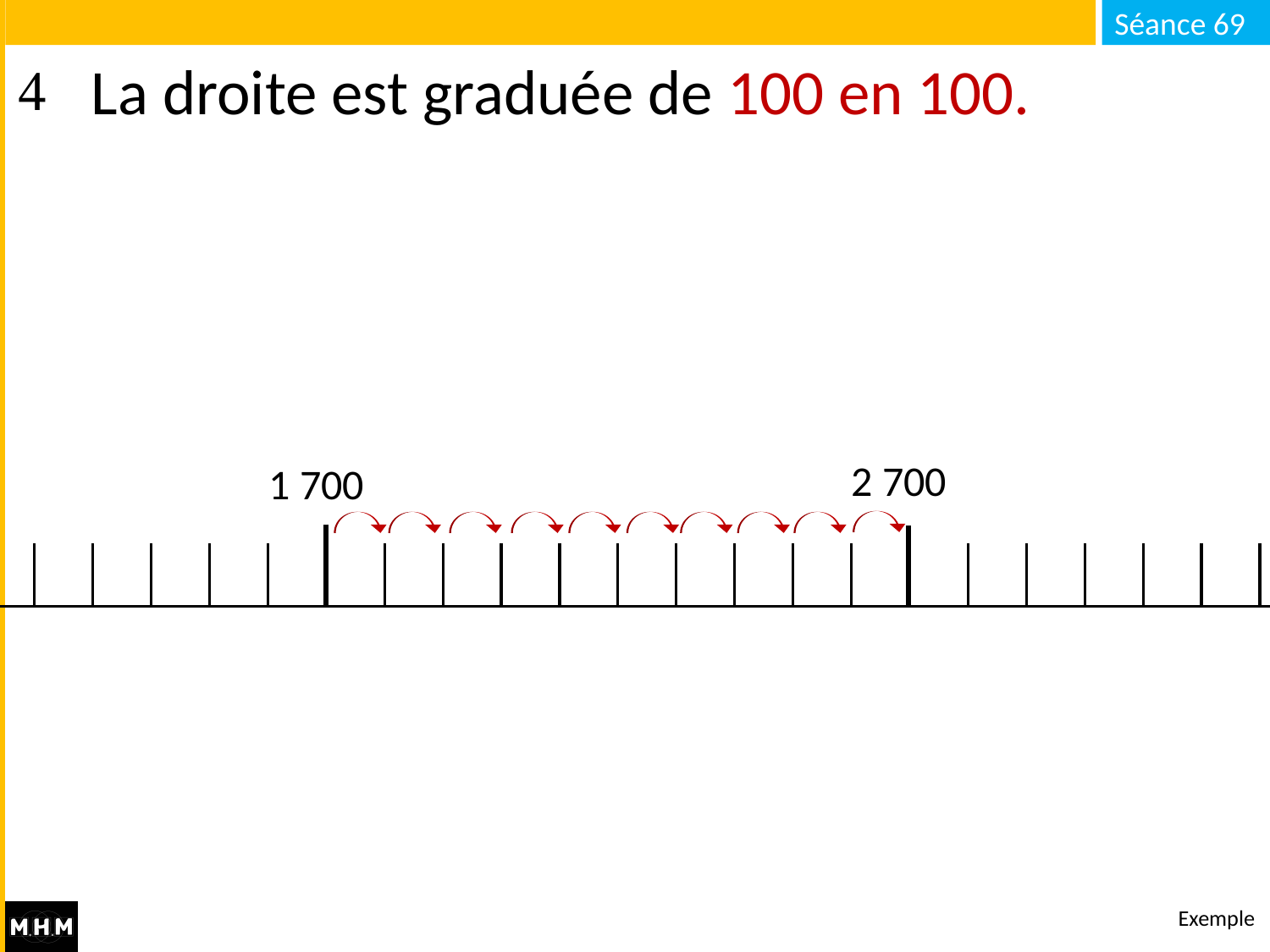

# La droite est graduée de
100 en 100.
2 700
1 700

Exemple